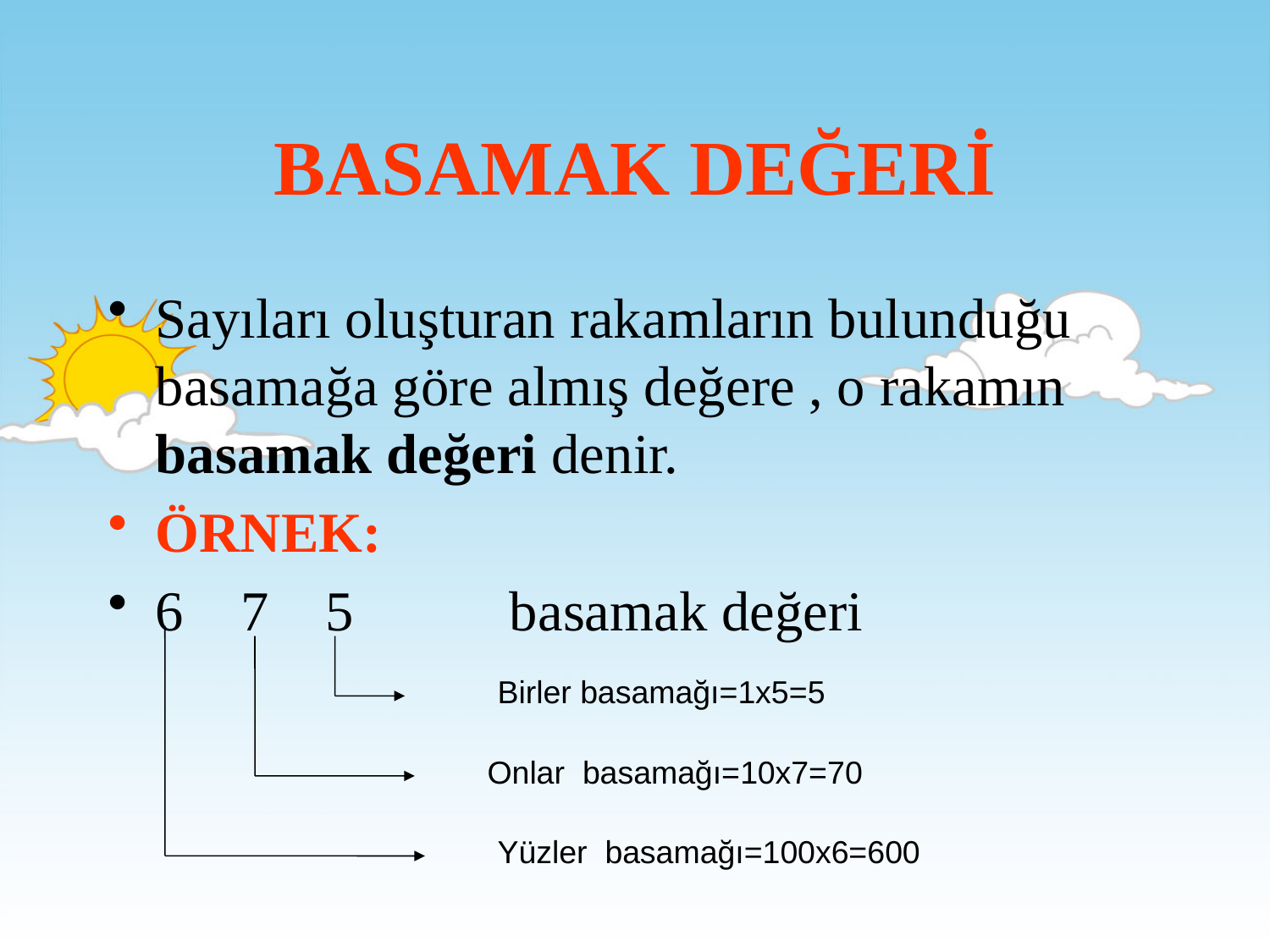

# BASAMAK DEĞERİ
Sayıları oluşturan rakamların bulunduğu basamağa göre almış değere , o rakamın basamak değeri denir.
ÖRNEK:
6    7    5           basamak değeri

Birler basamağı=1x5=5

Onlar  basamağı=10x7=70

Yüzler  basamağı=100x6=600